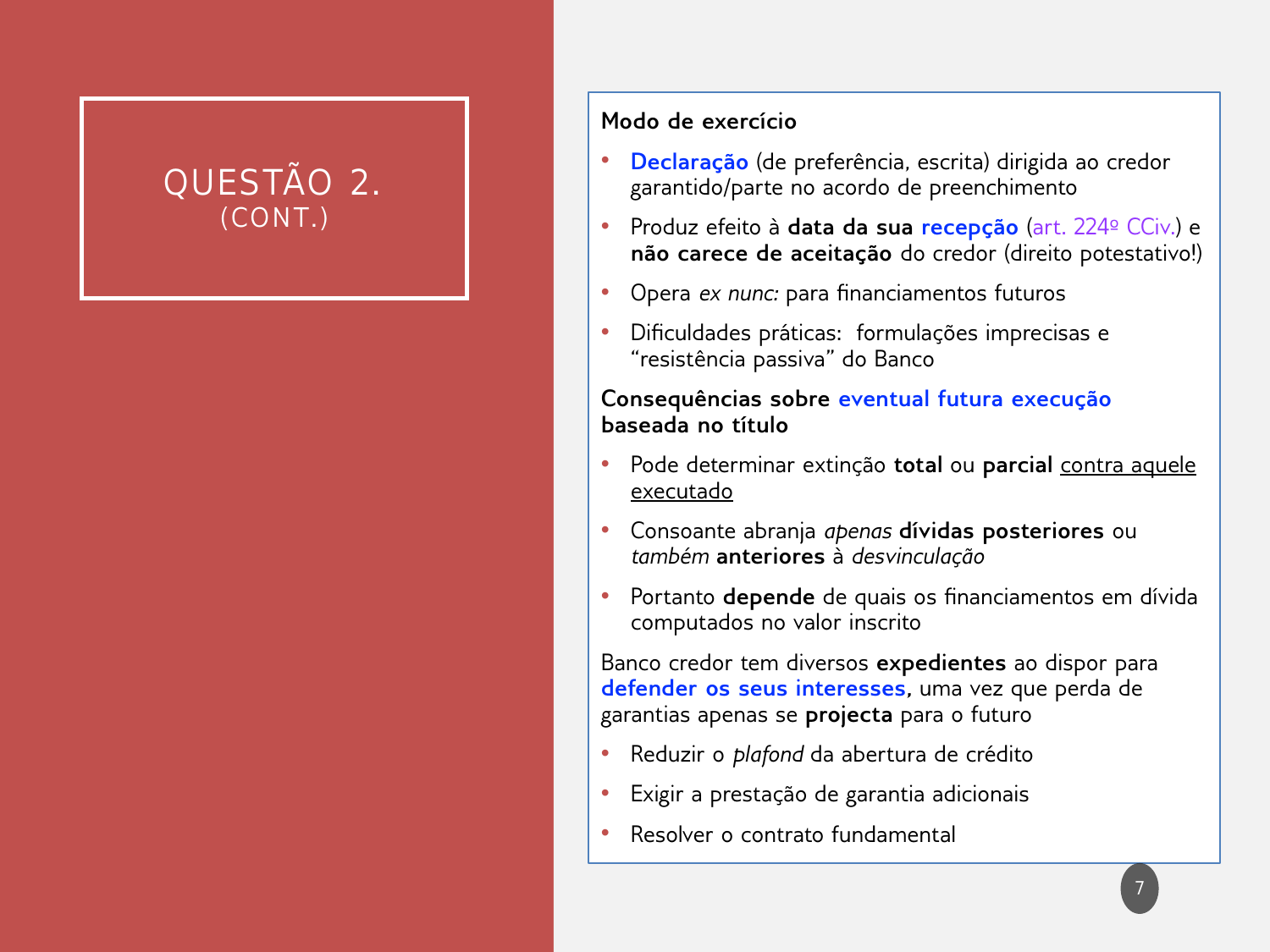

Modo de exercício
Declaração (de preferência, escrita) dirigida ao credor garantido/parte no acordo de preenchimento
Produz efeito à data da sua recepção (art. 224º CCiv.) e não carece de aceitação do credor (direito potestativo!)
Opera ex nunc: para financiamentos futuros
Dificuldades práticas:  formulações imprecisas e “resistência passiva” do Banco
Consequências sobre eventual futura execução baseada no título
Pode determinar extinção total ou parcial contra aquele executado
Consoante abranja apenas dívidas posteriores ou também anteriores à desvinculação
Portanto depende de quais os financiamentos em dívida computados no valor inscrito
Banco credor tem diversos expedientes ao dispor para defender os seus interesses, uma vez que perda de garantias apenas se projecta para o futuro
Reduzir o plafond da abertura de crédito
Exigir a prestação de garantia adicionais
Resolver o contrato fundamental
# Questão 2. (cont.)
7